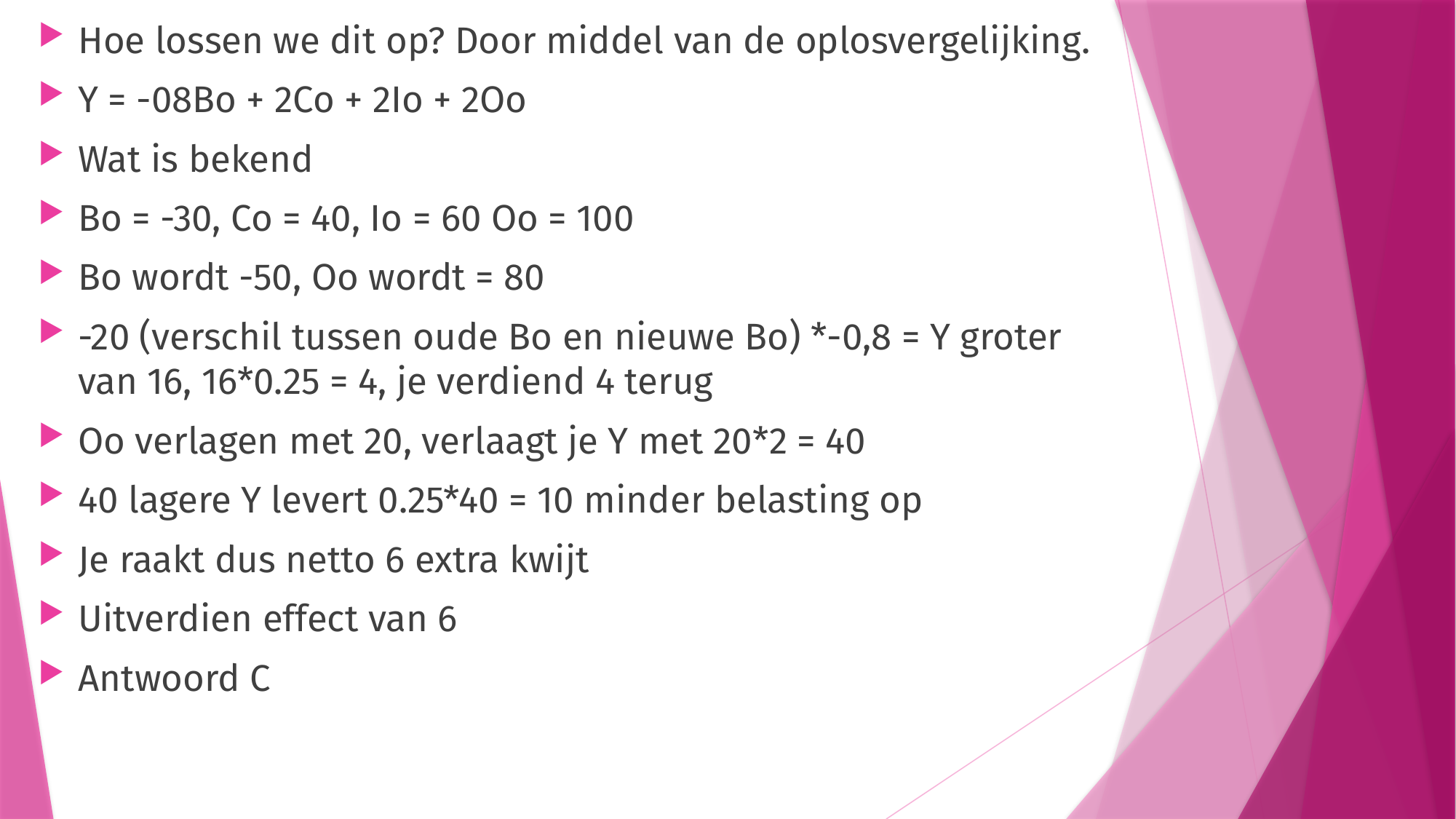

Hoe lossen we dit op? Door middel van de oplosvergelijking.
Y = -08Bo + 2Co + 2Io + 2Oo
Wat is bekend
Bo = -30, Co = 40, Io = 60 Oo = 100
Bo wordt -50, Oo wordt = 80
-20 (verschil tussen oude Bo en nieuwe Bo) *-0,8 = Y groter van 16, 16*0.25 = 4, je verdiend 4 terug
Oo verlagen met 20, verlaagt je Y met 20*2 = 40
40 lagere Y levert 0.25*40 = 10 minder belasting op
Je raakt dus netto 6 extra kwijt
Uitverdien effect van 6
Antwoord C